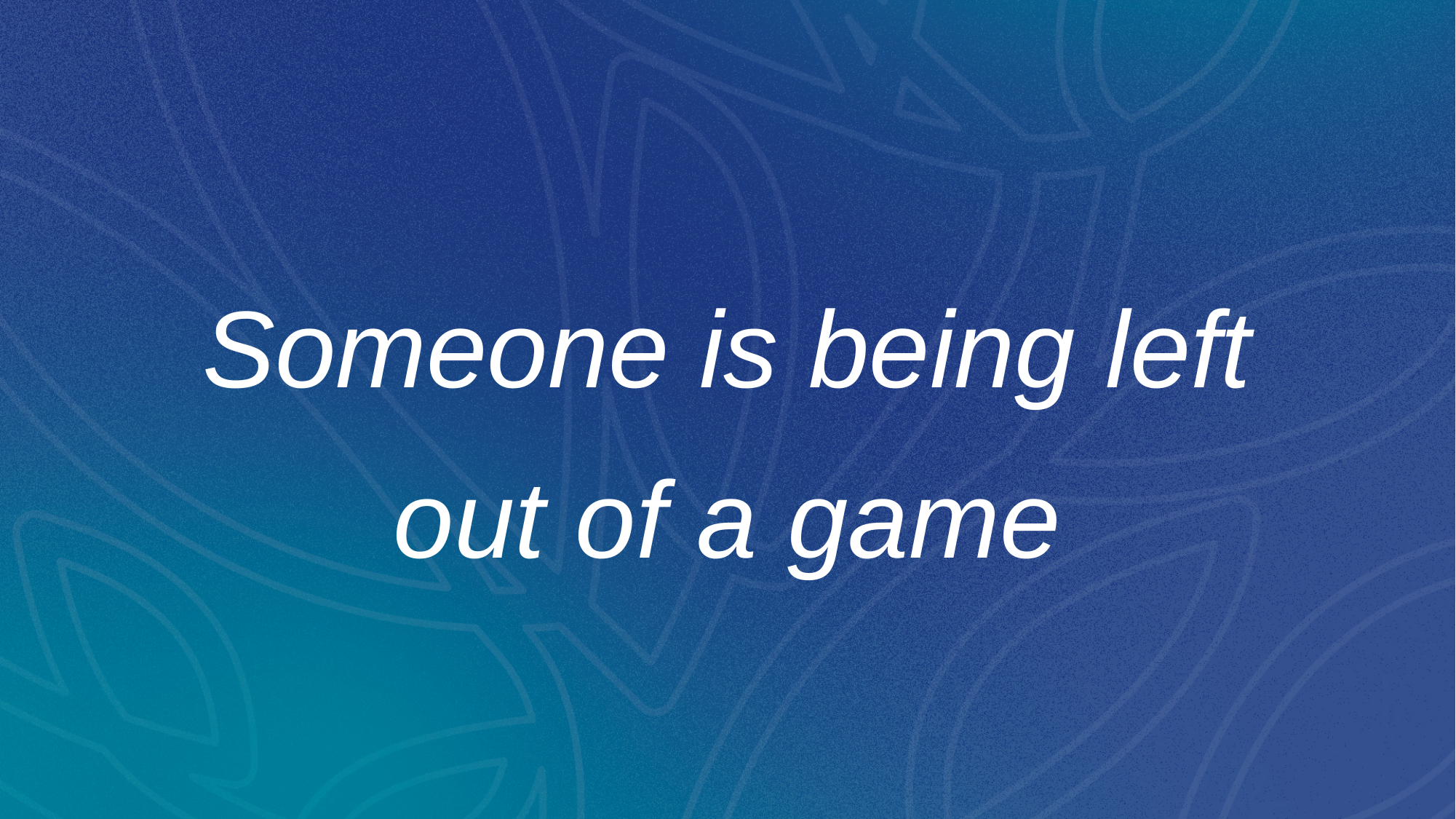

# Someone is being left out of a game